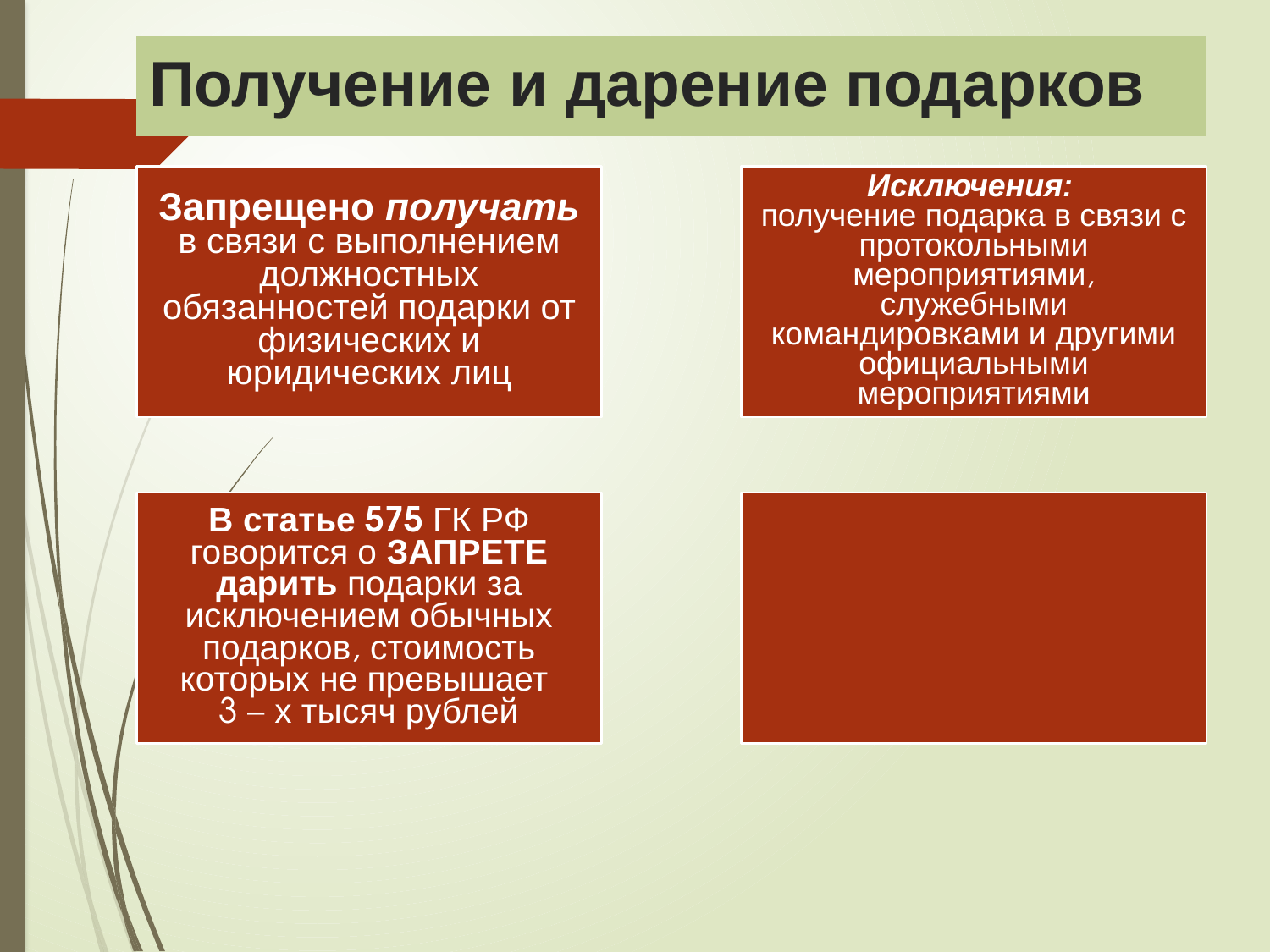

# Получение и дарение подарков
Запрещено получать в связи с выполнением должностных обязанностей подарки от физических и юридических лиц
Исключения:
получение подарка в связи с протокольными мероприятиями, служебными командировками и другими официальными мероприятиями
В статье 575 ГК РФ говорится о ЗАПРЕТЕ дарить подарки за исключением обычных подарков, стоимость которых не превышает
3 – х тысяч рублей